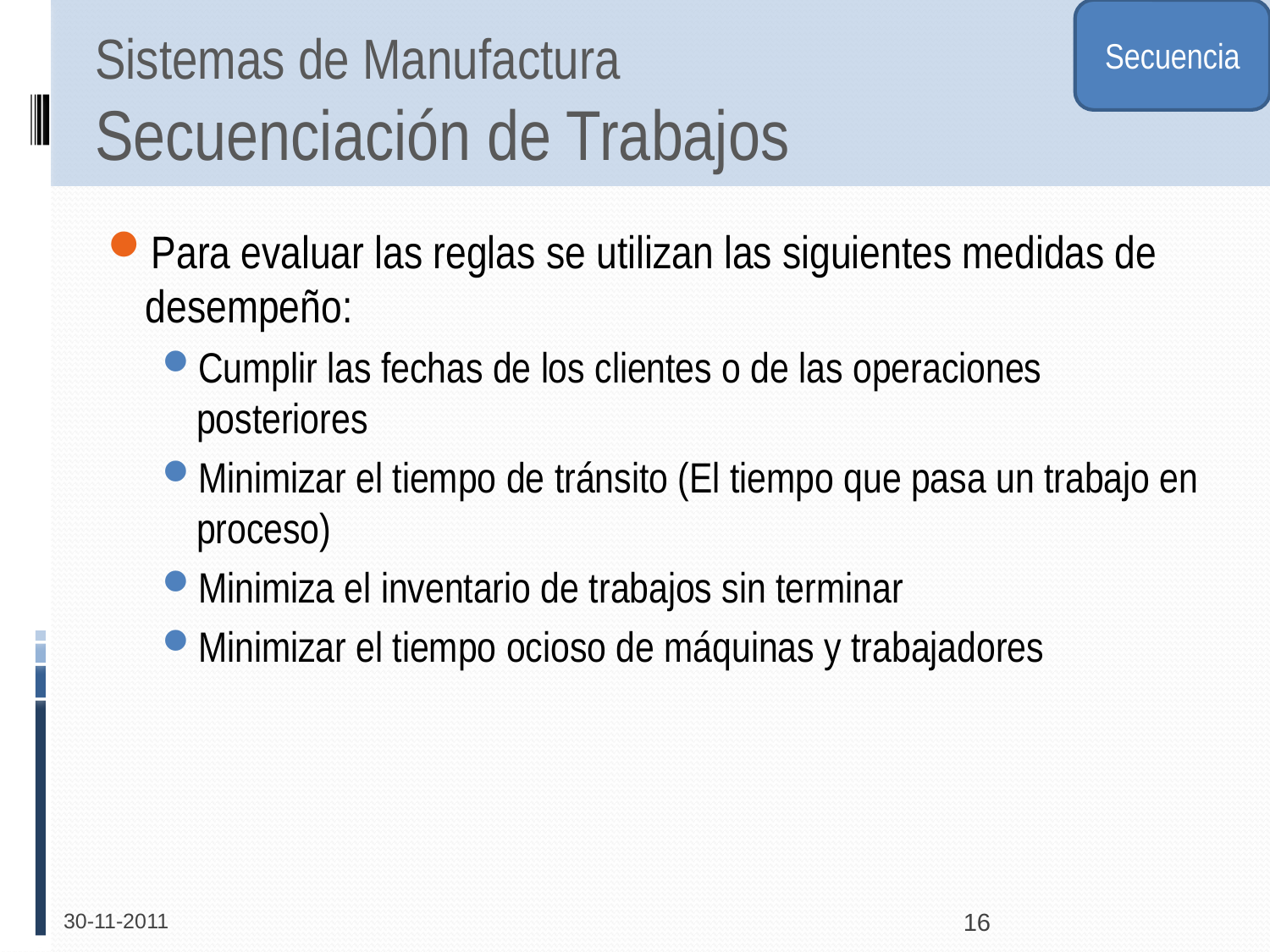

Secuencia
# Sistemas de Manufactura Secuenciación de Trabajos
Para evaluar las reglas se utilizan las siguientes medidas de desempeño:
Cumplir las fechas de los clientes o de las operaciones posteriores
Minimizar el tiempo de tránsito (El tiempo que pasa un trabajo en proceso)
Minimiza el inventario de trabajos sin terminar
Minimizar el tiempo ocioso de máquinas y trabajadores

30-11-2011
16